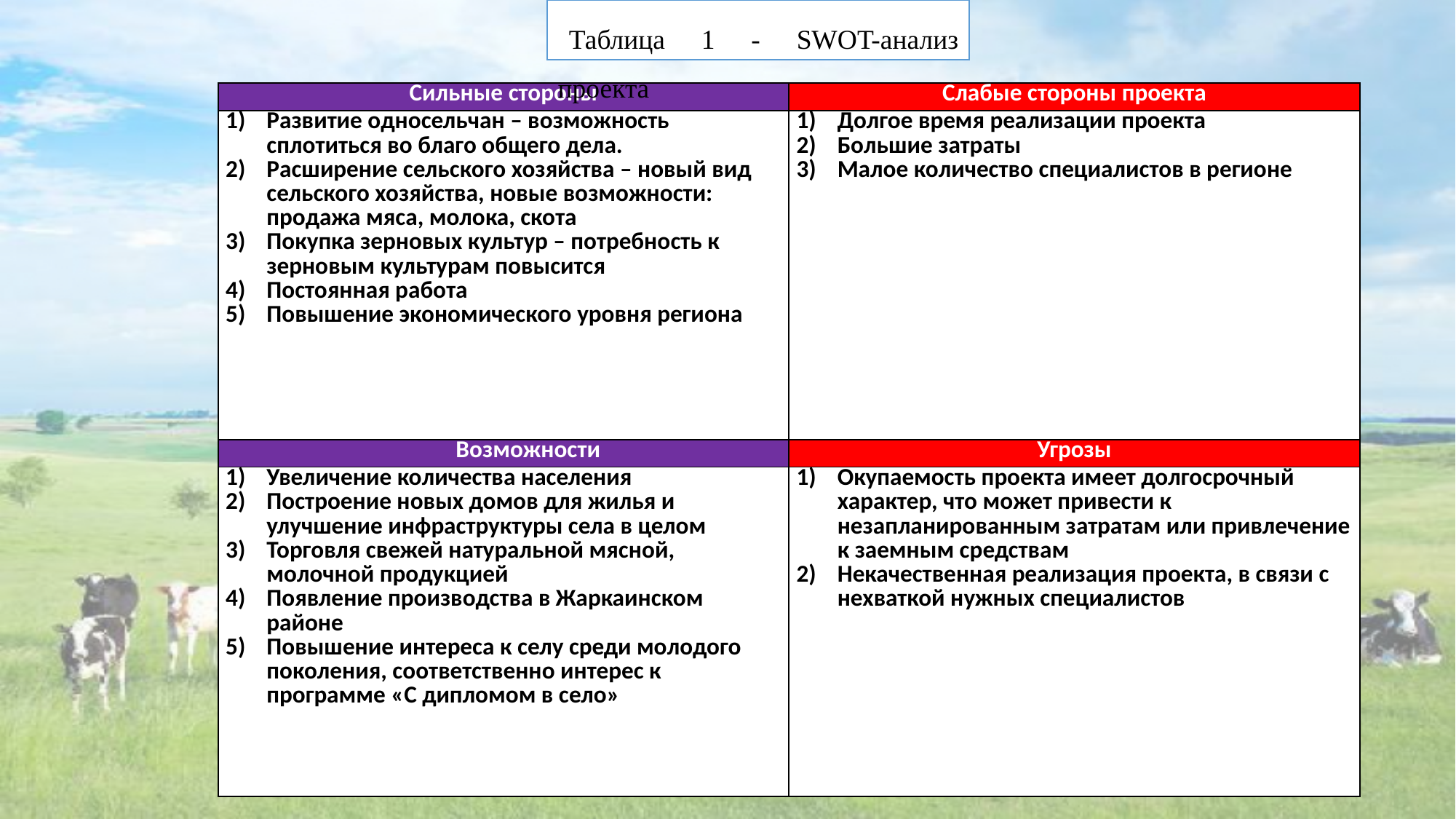

Таблица 1 - SWOT-анализ проекта
| Сильные стороны | Слабые стороны проекта |
| --- | --- |
| Развитие односельчан – возможность сплотиться во благо общего дела. Расширение сельского хозяйства – новый вид сельского хозяйства, новые возможности: продажа мяса, молока, скота Покупка зерновых культур – потребность к зерновым культурам повысится Постоянная работа Повышение экономического уровня региона | Долгое время реализации проекта Большие затраты Малое количество специалистов в регионе |
| Возможности | Угрозы |
| Увеличение количества населения Построение новых домов для жилья и улучшение инфраструктуры села в целом Торговля свежей натуральной мясной, молочной продукцией Появление производства в Жаркаинском районе Повышение интереса к селу среди молодого поколения, соответственно интерес к программе «С дипломом в село» | Окупаемость проекта имеет долгосрочный характер, что может привести к незапланированным затратам или привлечение к заемным средствам Некачественная реализация проекта, в связи с нехваткой нужных специалистов |